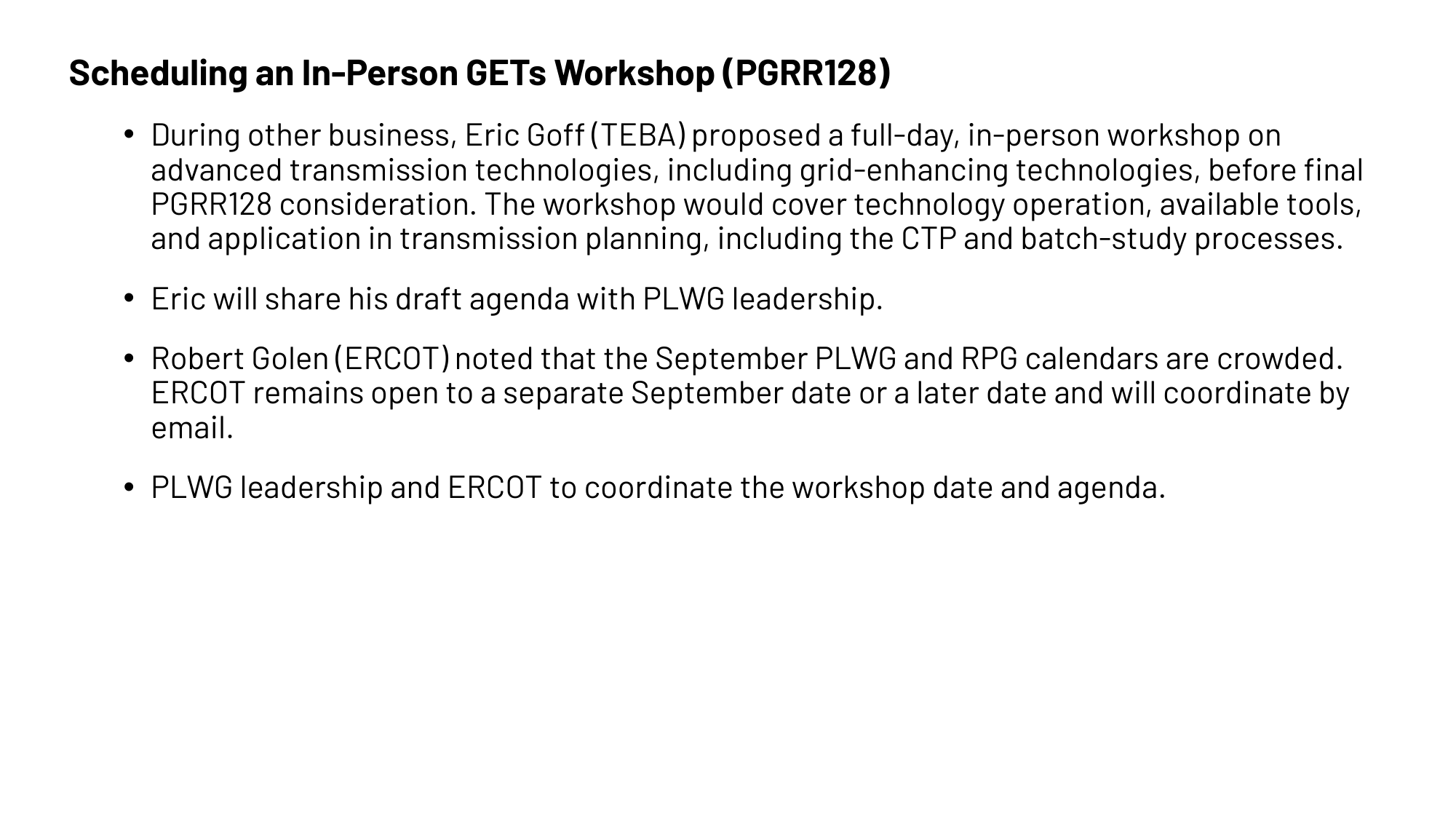

Scheduling an In-Person GETs Workshop (PGRR128)
During other business, Eric Goff (TEBA) proposed a full-day, in-person workshop on advanced transmission technologies, including grid-enhancing technologies, before final PGRR128 consideration. The workshop would cover technology operation, available tools, and application in transmission planning, including the CTP and batch-study processes.
Eric will share his draft agenda with PLWG leadership.
Robert Golen (ERCOT) noted that the September PLWG and RPG calendars are crowded. ERCOT remains open to a separate September date or a later date and will coordinate by email.
PLWG leadership and ERCOT to coordinate the workshop date and agenda.